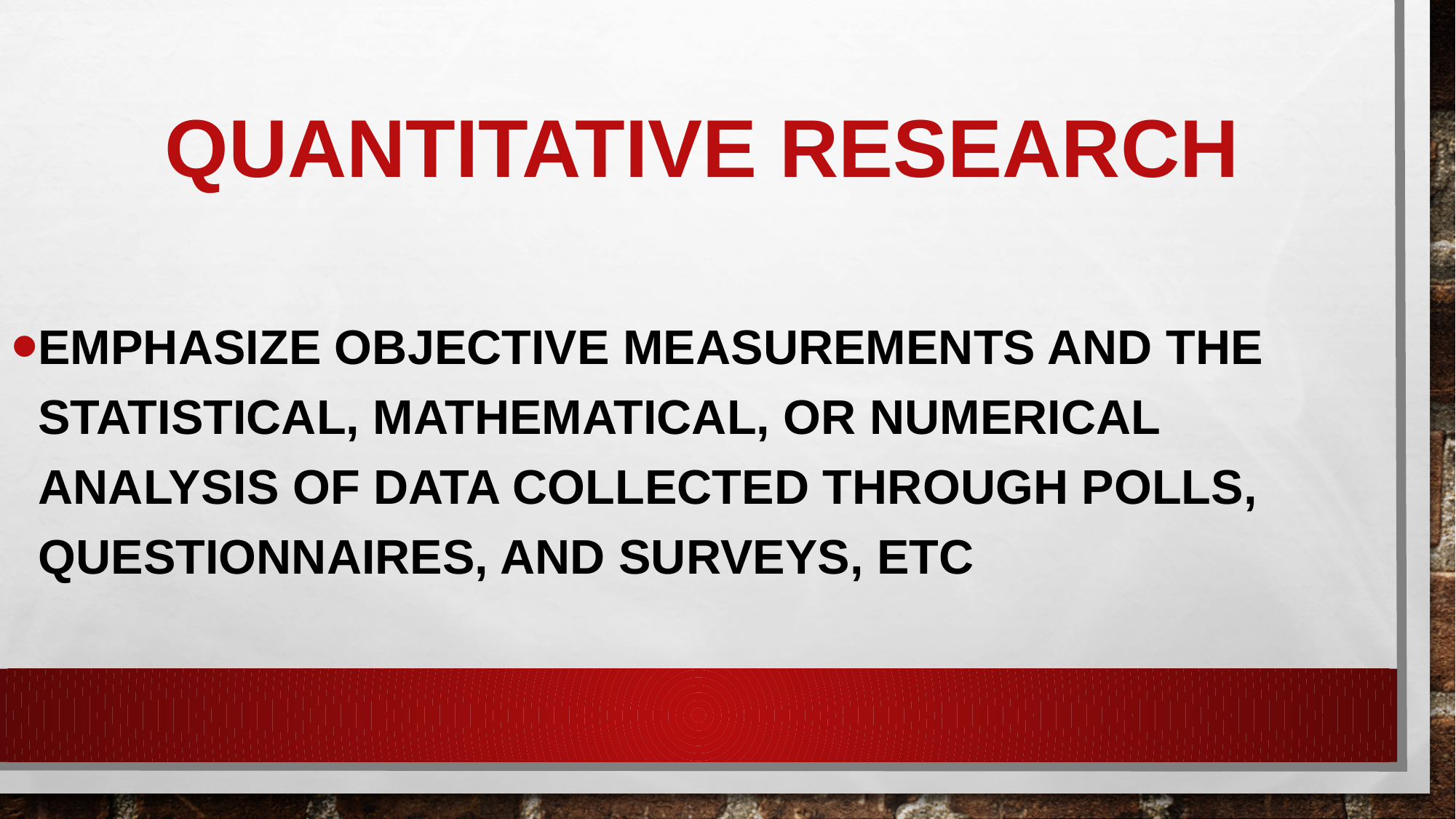

# Quantitative Research
emphasize objective measurements and the statistical, mathematical, or numerical analysis of data collected through polls, questionnaires, and surveys, etc